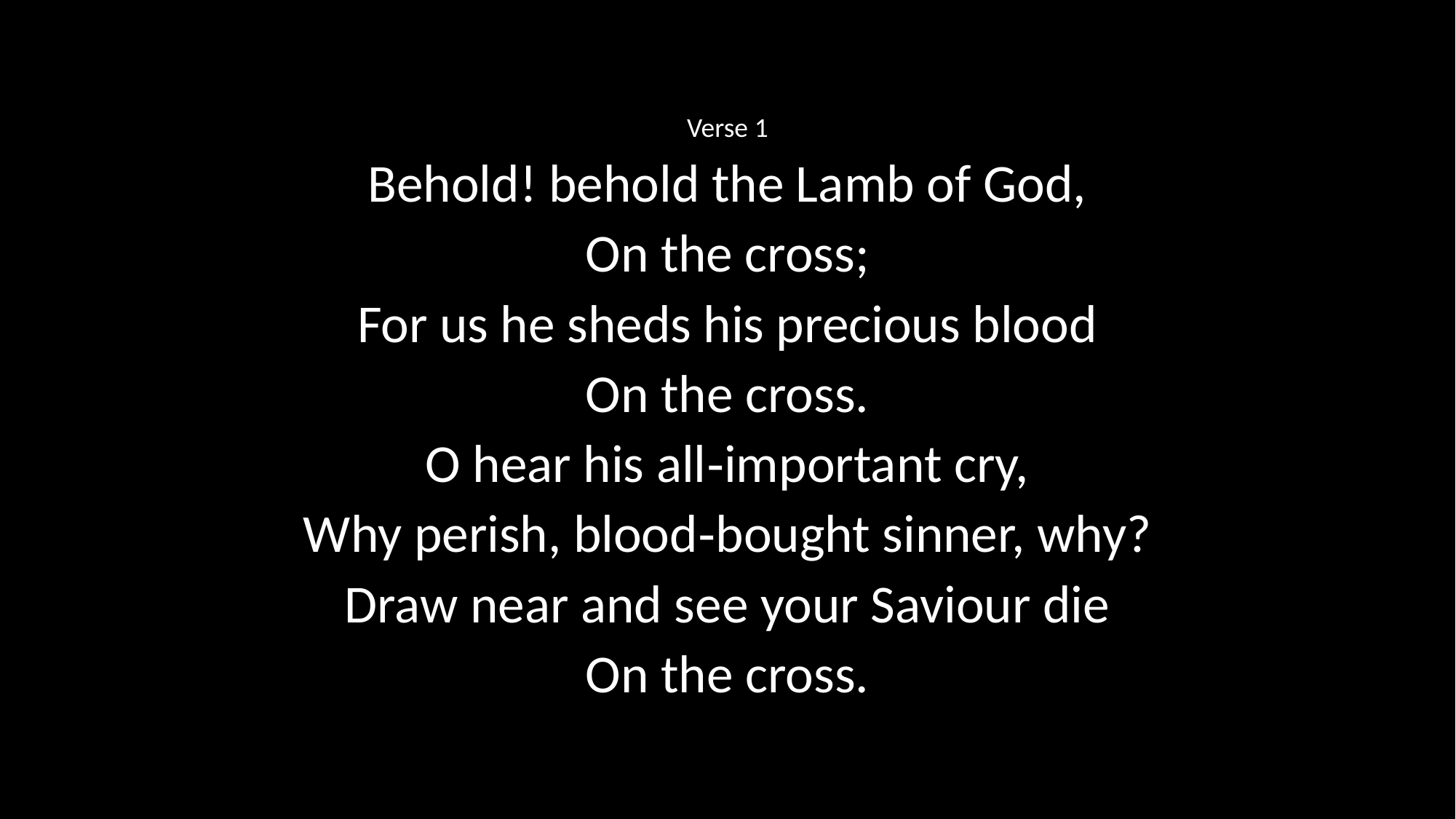

Verse 1
Behold! behold the Lamb of God,
On the cross;
For us he sheds his precious blood
On the cross.
O hear his all‑important cry,
Why perish, blood‑bought sinner, why?
Draw near and see your Saviour die
On the cross.